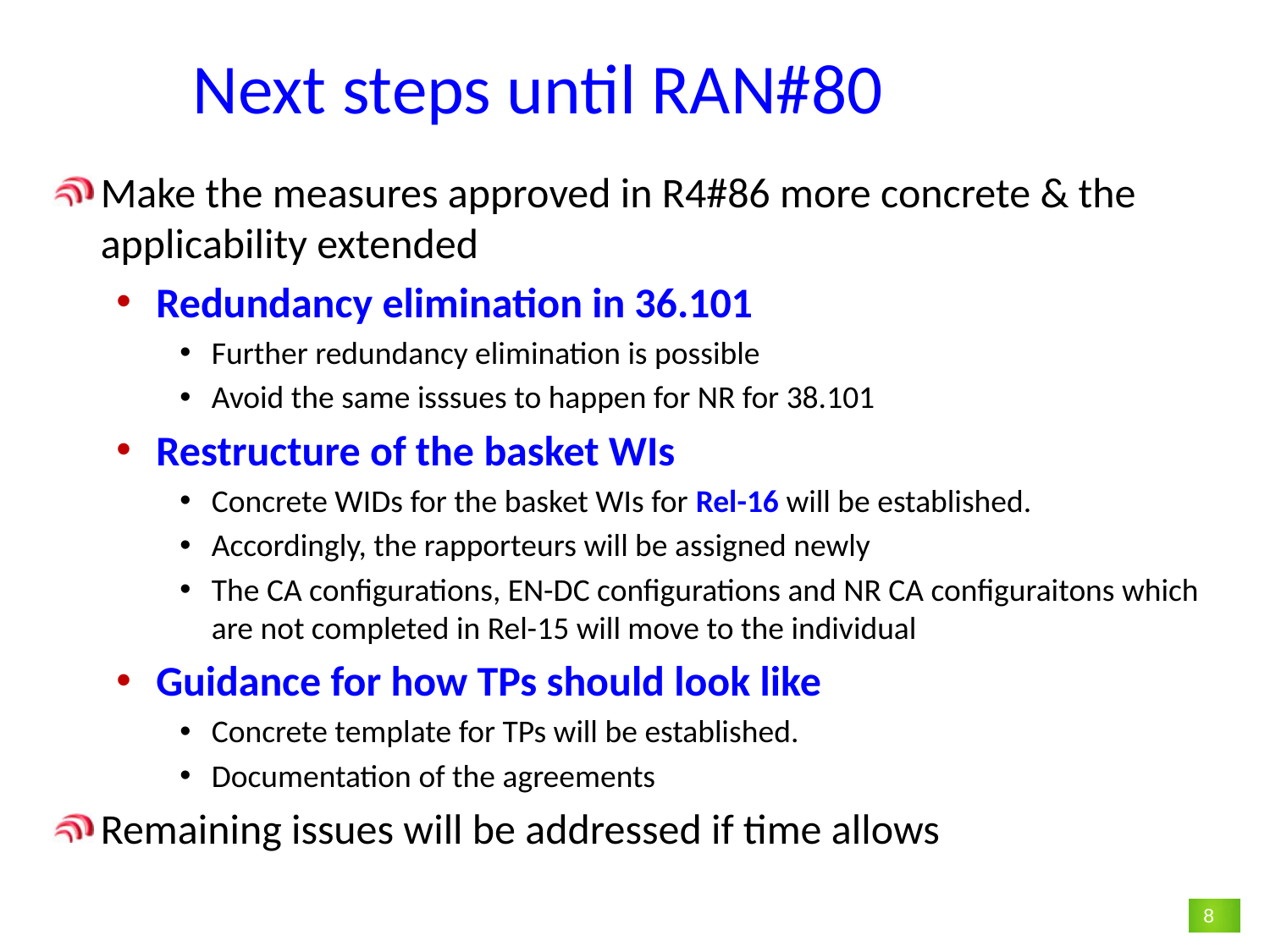

# Next steps until RAN#80
Make the measures approved in R4#86 more concrete & the applicability extended
Redundancy elimination in 36.101
Further redundancy elimination is possible
Avoid the same isssues to happen for NR for 38.101
Restructure of the basket WIs
Concrete WIDs for the basket WIs for Rel-16 will be established.
Accordingly, the rapporteurs will be assigned newly
The CA configurations, EN-DC configurations and NR CA configuraitons which are not completed in Rel-15 will move to the individual
Guidance for how TPs should look like
Concrete template for TPs will be established.
Documentation of the agreements
Remaining issues will be addressed if time allows